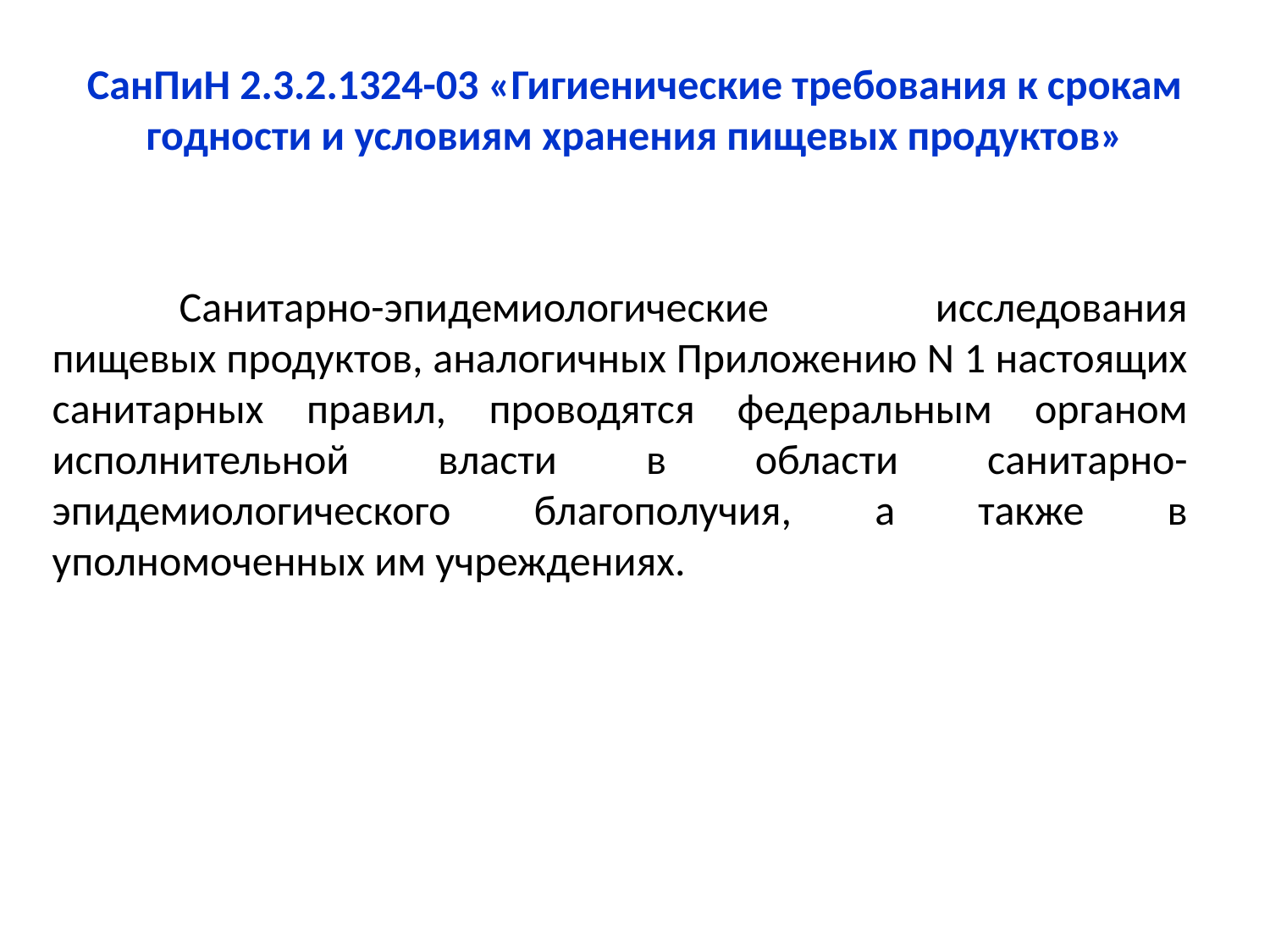

# СанПиН 2.3.2.1324-03 «Гигиенические требования к срокам годности и условиям хранения пищевых продуктов»

	Санитарно-эпидемиологические исследования пищевых продуктов, аналогичных Приложению N 1 настоящих санитарных правил, проводятся федеральным органом исполнительной власти в области санитарно-эпидемиологического благополучия, а также в уполномоченных им учреждениях.